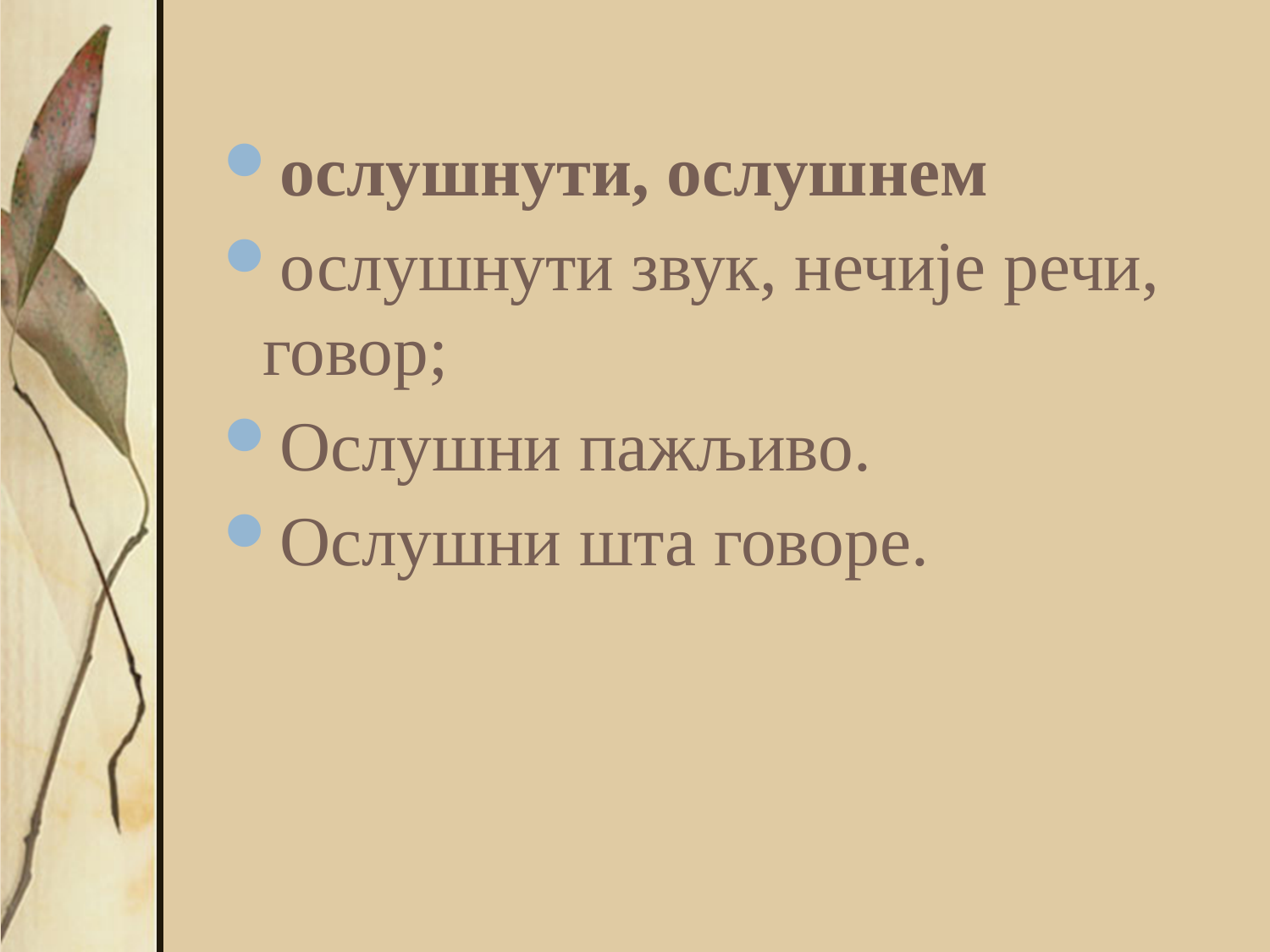

ослушнути, ослушнем
ослушнути звук, нечије речи, говор;
Ослушни пажљиво.
Ослушни шта говоре.